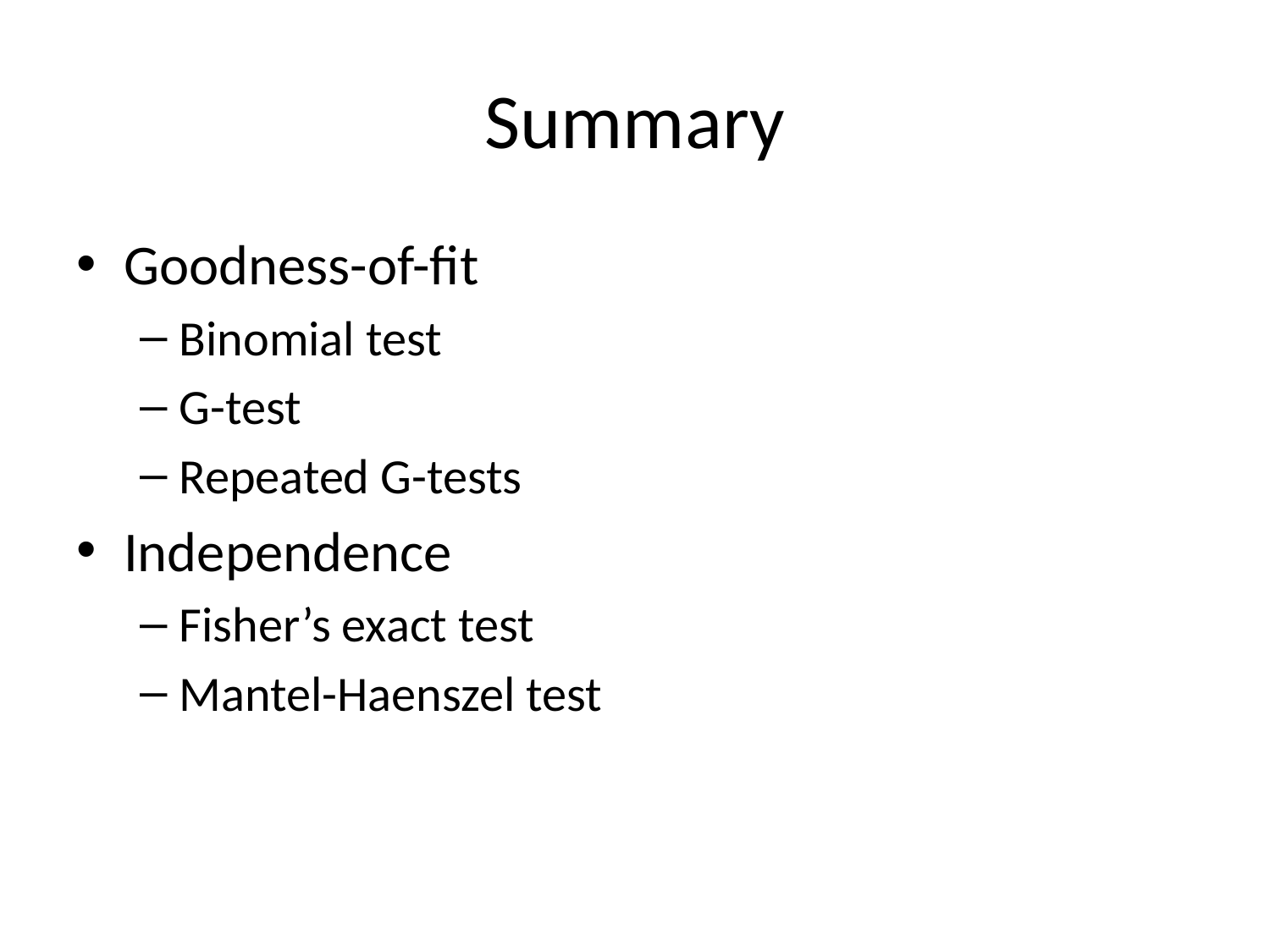

# Summary
Goodness-of-fit
Binomial test
G-test
Repeated G-tests
Independence
Fisher’s exact test
Mantel-Haenszel test